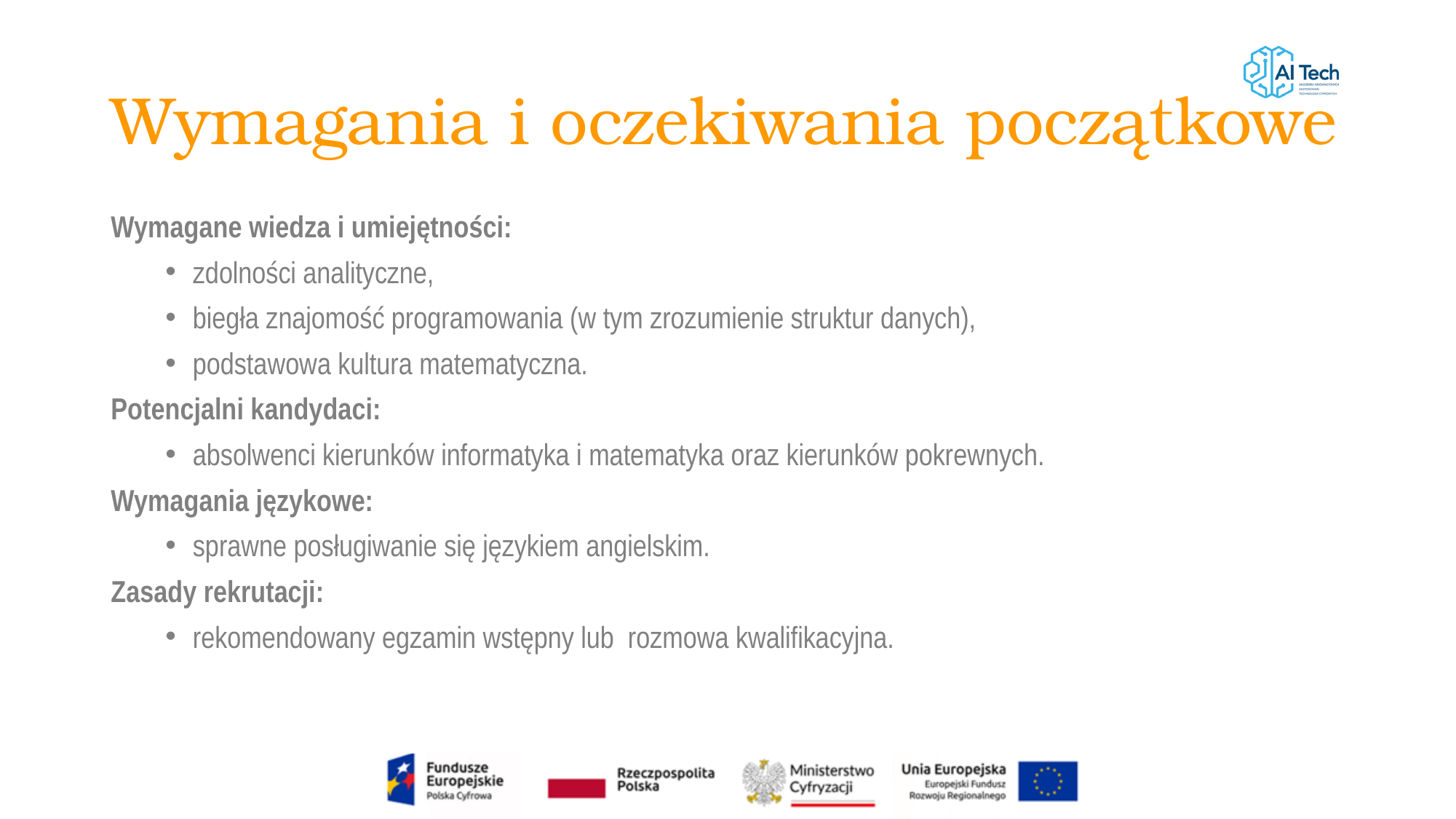

# Wymagania i oczekiwania początkowe
Wymagane wiedza i umiejętności:
zdolności analityczne,
biegła znajomość programowania (w tym zrozumienie struktur danych),
podstawowa kultura matematyczna.
Potencjalni kandydaci:
absolwenci kierunków informatyka i matematyka oraz kierunków pokrewnych.
Wymagania językowe:
sprawne posługiwanie się językiem angielskim.
Zasady rekrutacji:
rekomendowany egzamin wstępny lub  rozmowa kwalifikacyjna.